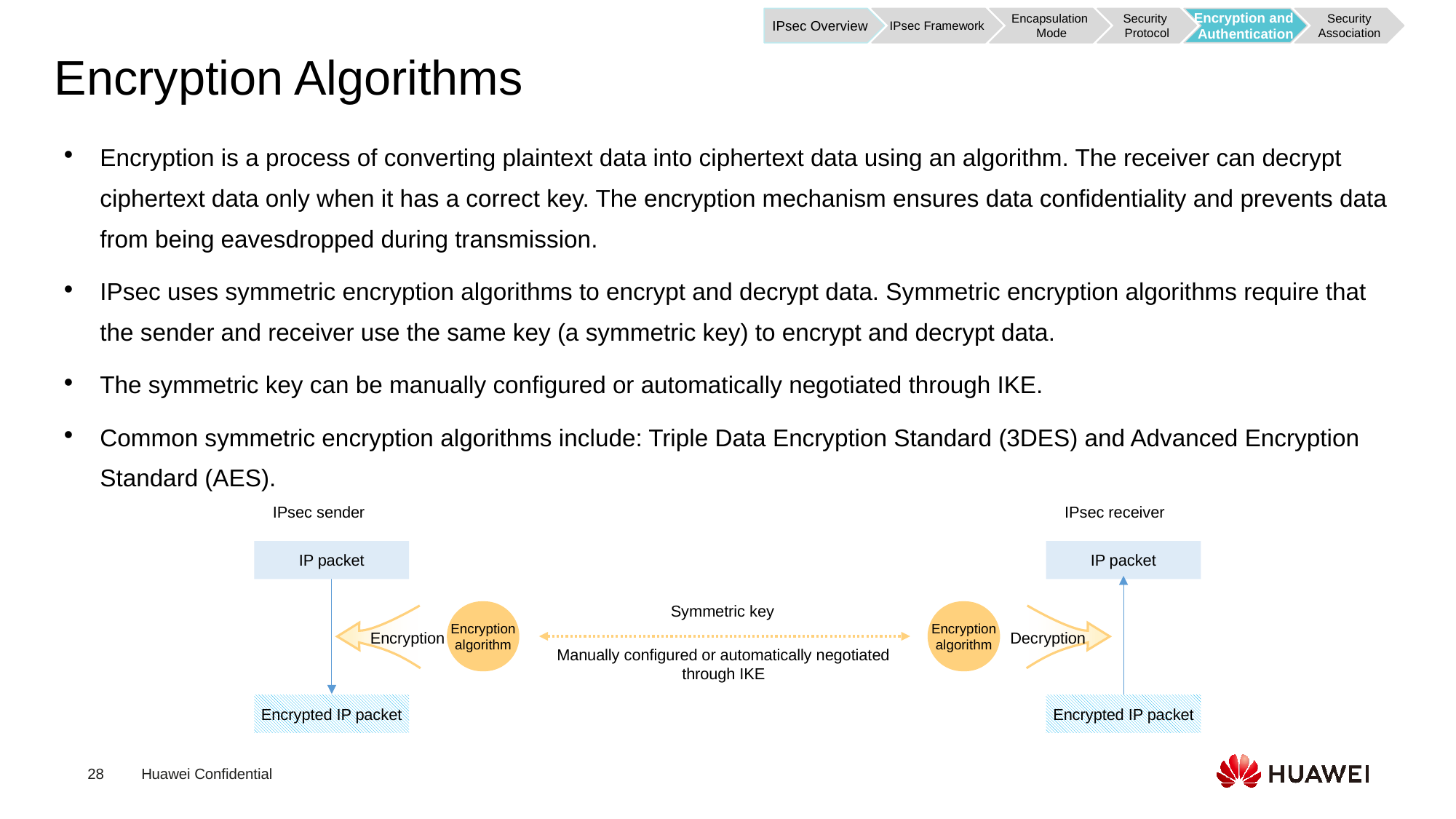

IPsec Overview
IPsec Framework
Encapsulation
 Mode
Security
Protocol
Encryption and
Authentication
Security Association
# Encryption Algorithms
Encryption is a process of converting plaintext data into ciphertext data using an algorithm. The receiver can decrypt ciphertext data only when it has a correct key. The encryption mechanism ensures data confidentiality and prevents data from being eavesdropped during transmission.
IPsec uses symmetric encryption algorithms to encrypt and decrypt data. Symmetric encryption algorithms require that the sender and receiver use the same key (a symmetric key) to encrypt and decrypt data.
The symmetric key can be manually configured or automatically negotiated through IKE.
Common symmetric encryption algorithms include: Triple Data Encryption Standard (3DES) and Advanced Encryption Standard (AES).
IPsec sender
IPsec receiver
IP packet
IP packet

Symmetric key
Encryption
algorithm
Encryption
algorithm
Encryption
Decryption
Manually configured or automatically negotiated through IKE
Encrypted IP packet
Encrypted IP packet